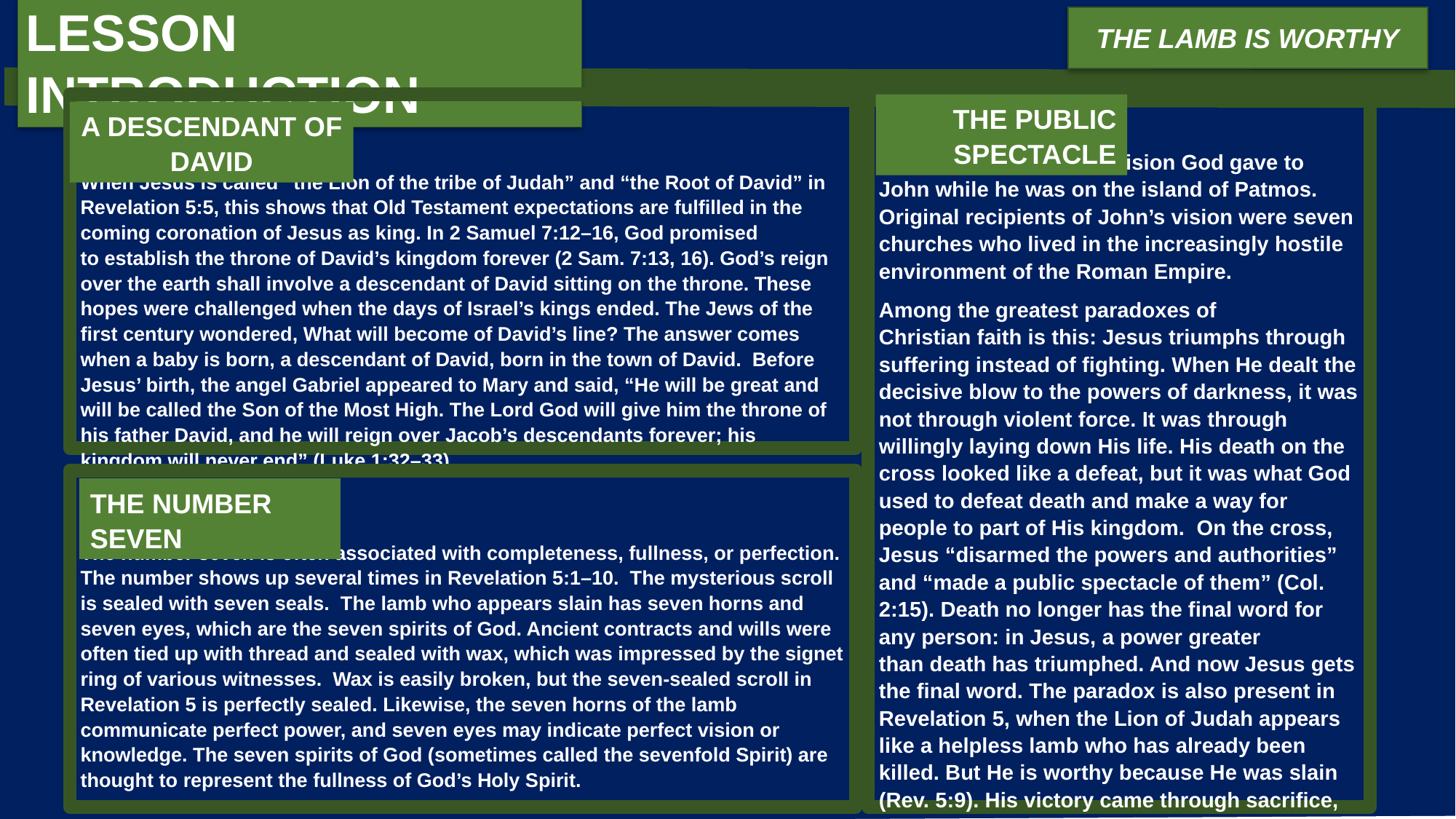

LESSON INTRODUCTION
The Lamb Is Worthy

When Jesus is called “the Lion of the tribe of Judah” and “the Root of David” in Revelation 5:5, this shows that Old Testament expectations are fulfilled in the coming coronation of Jesus as king. In 2 Samuel 7:12–16, God promised to establish the throne of David’s kingdom forever (2 Sam. 7:13, 16). God’s reign over the earth shall involve a descendant of David sitting on the throne. These hopes were challenged when the days of Israel’s kings ended. The Jews of the first century wondered, What will become of David’s line? The answer comes when a baby is born, a descendant of David, born in the town of David.  Before Jesus’ birth, the angel Gabriel appeared to Mary and said, “He will be great and will be called the Son of the Most High. The Lord God will give him the throne of his father David, and he will reign over Jacob’s descendants forever; his kingdom will never end” (Luke 1:32–33).

Revelation records the vision God gave to John while he was on the island of Patmos. Original recipients of John’s vision were seven churches who lived in the increasingly hostile environment of the Roman Empire.

Among the greatest paradoxes of Christian faith is this: Jesus triumphs through suffering instead of fighting. When He dealt the decisive blow to the powers of darkness, it was not through violent force. It was through willingly laying down His life. His death on the cross looked like a defeat, but it was what God used to defeat death and make a way for people to part of His kingdom.  On the cross, Jesus “disarmed the powers and authorities” and “made a public spectacle of them” (Col. 2:15). Death no longer has the final word for any person: in Jesus, a power greater than death has triumphed. And now Jesus gets the final word. The paradox is also present in Revelation 5, when the Lion of Judah appears like a helpless lamb who has already been killed. But He is worthy because He was slain (Rev. 5:9). His victory came through sacrifice, for He gave of Himself for the good of others.

The Public Spectacle
A Descendant of David

The number seven is often associated with completeness, fullness, or perfection. The number shows up several times in Revelation 5:1–10.  The mysterious scroll is sealed with seven seals.  The lamb who appears slain has seven horns and seven eyes, which are the seven spirits of God. Ancient contracts and wills were often tied up with thread and sealed with wax, which was impressed by the signet ring of various witnesses.  Wax is easily broken, but the seven-sealed scroll in Revelation 5 is perfectly sealed. Likewise, the seven horns of the lamb communicate perfect power, and seven eyes may indicate perfect vision or knowledge. The seven spirits of God (sometimes called the sevenfold Spirit) are thought to represent the fullness of God’s Holy Spirit.
The Number Seven